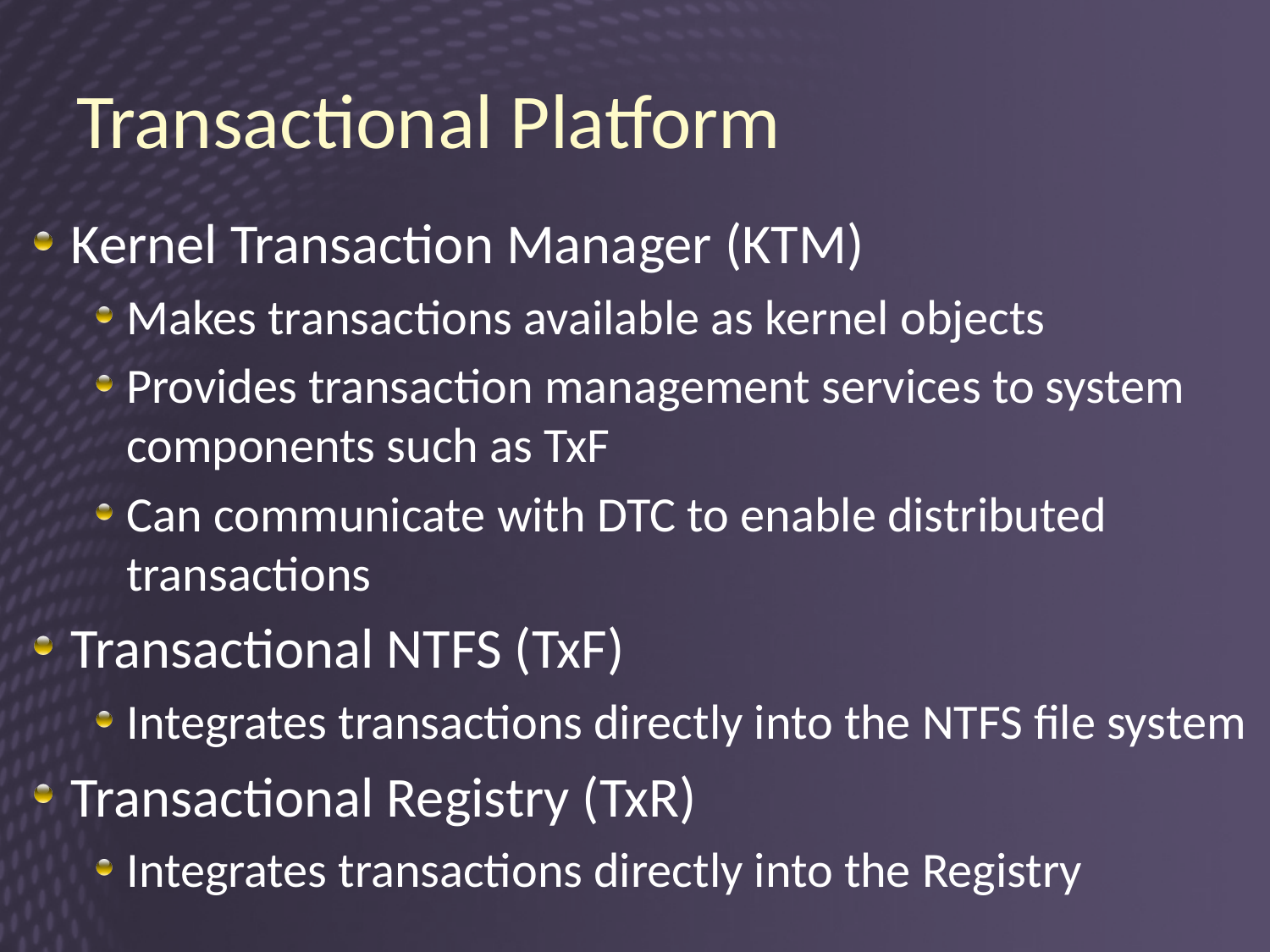

# Transactional Platform
Kernel Transaction Manager (KTM)
Makes transactions available as kernel objects
Provides transaction management services to system components such as TxF
Can communicate with DTC to enable distributed transactions
Transactional NTFS (TxF)
Integrates transactions directly into the NTFS file system
Transactional Registry (TxR)
Integrates transactions directly into the Registry